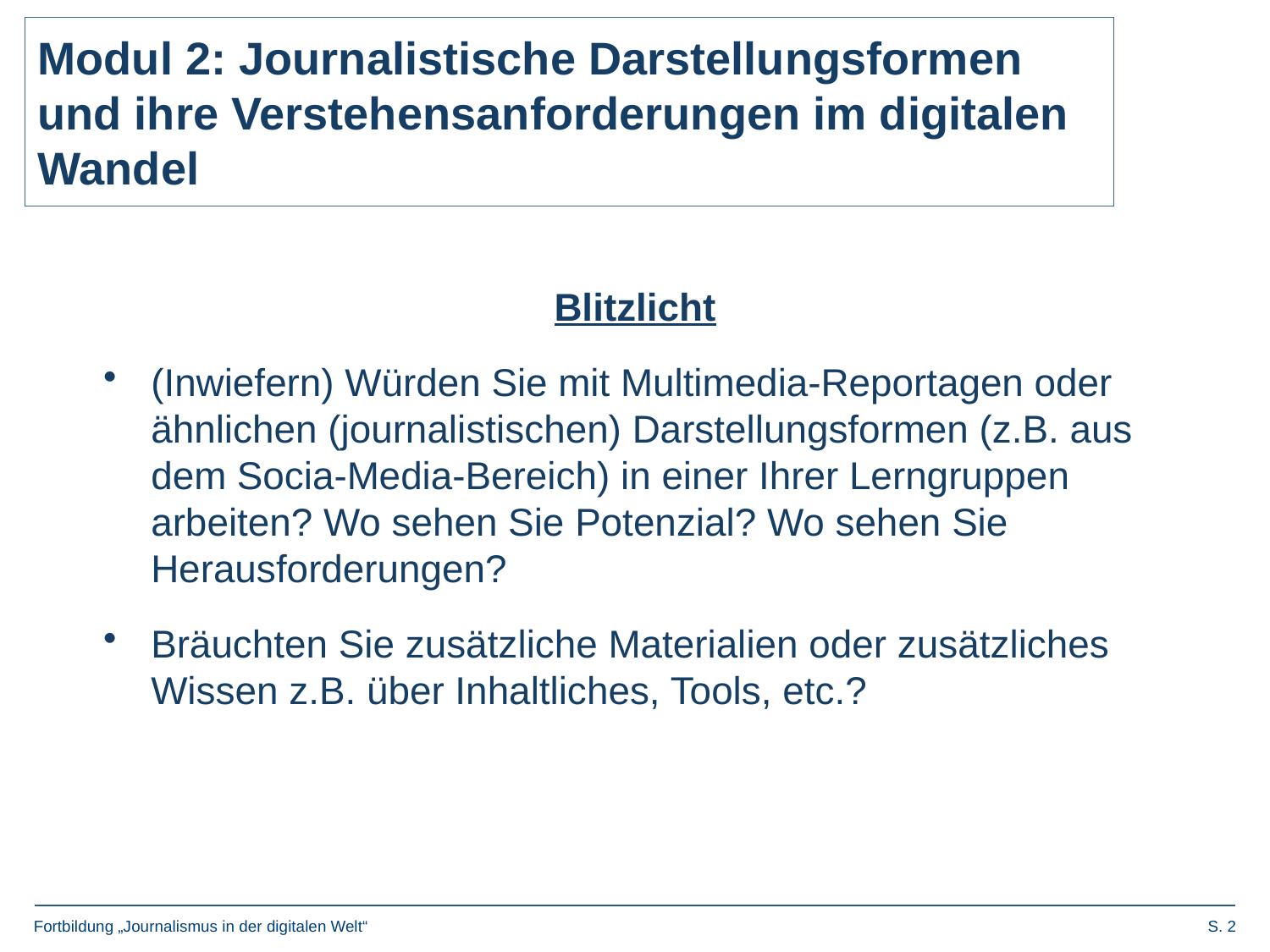

Modul 2: Journalistische Darstellungsformen und ihre Verstehensanforderungen im digitalen Wandel
Blitzlicht
(Inwiefern) Würden Sie mit Multimedia-Reportagen oder ähnlichen (journalistischen) Darstellungsformen (z.B. aus dem Socia-Media-Bereich) in einer Ihrer Lerngruppen arbeiten? Wo sehen Sie Potenzial? Wo sehen Sie Herausforderungen?
Bräuchten Sie zusätzliche Materialien oder zusätzliches Wissen z.B. über Inhaltliches, Tools, etc.?